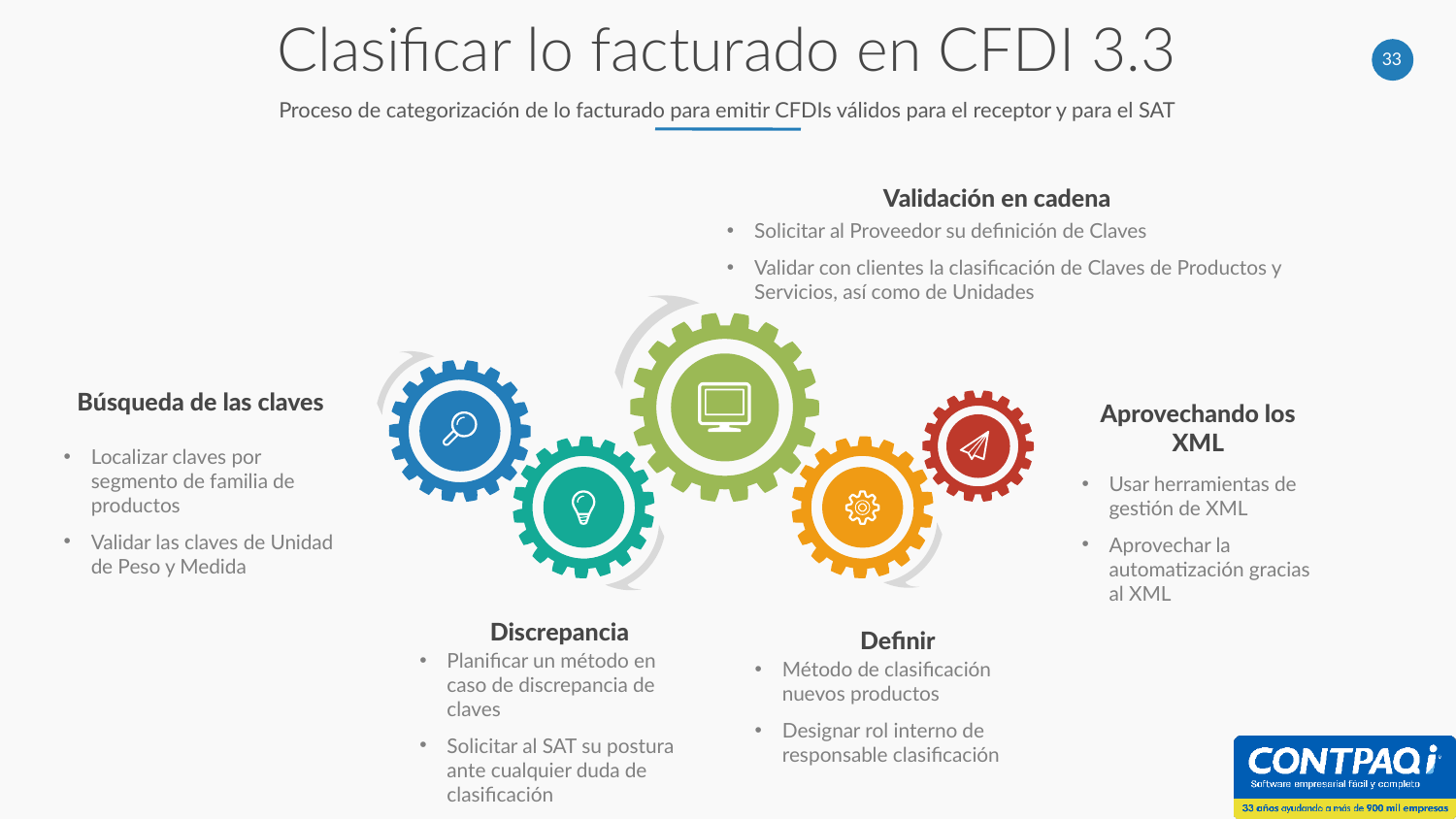

Clasificar lo facturado en CFDI 3.3
Proceso de categorización de lo facturado para emitir CFDIs válidos para el receptor y para el SAT
Validación en cadena
Solicitar al Proveedor su definición de Claves
Validar con clientes la clasificación de Claves de Productos y Servicios, así como de Unidades

Búsqueda de las claves
Localizar claves por segmento de familia de productos
Validar las claves de Unidad de Peso y Medida
Aprovechando los XML
Usar herramientas de gestión de XML
Aprovechar la automatización gracias al XML
Discrepancia
Planificar un método en caso de discrepancia de claves
Solicitar al SAT su postura ante cualquier duda de clasificación
Definir
Método de clasificación nuevos productos
Designar rol interno de responsable clasificación